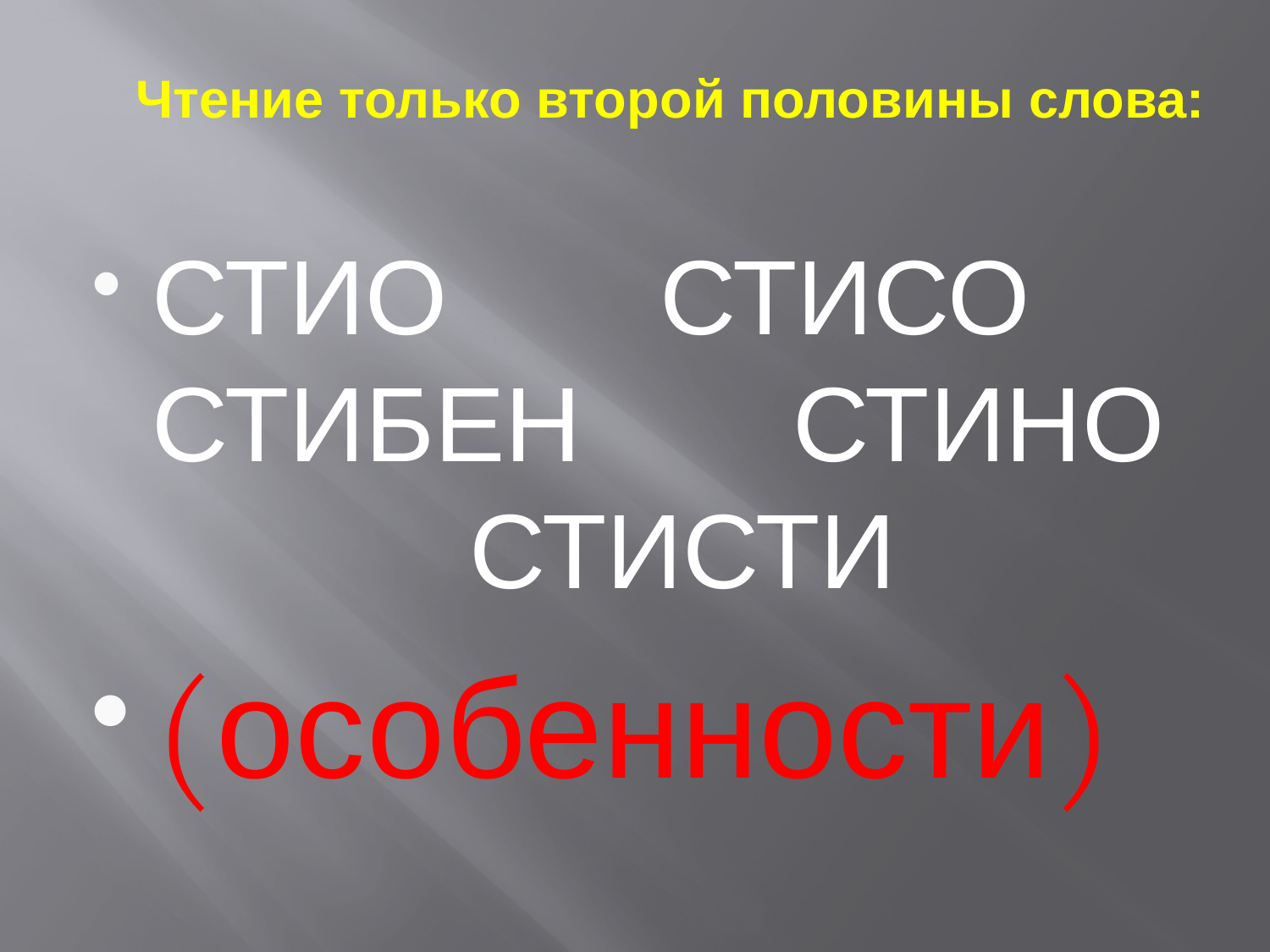

# Чтение только второй половины слова:
СТИО		СТИСО	    СТИБЕН	     СТИНО	             СТИСТИ
(особенности)